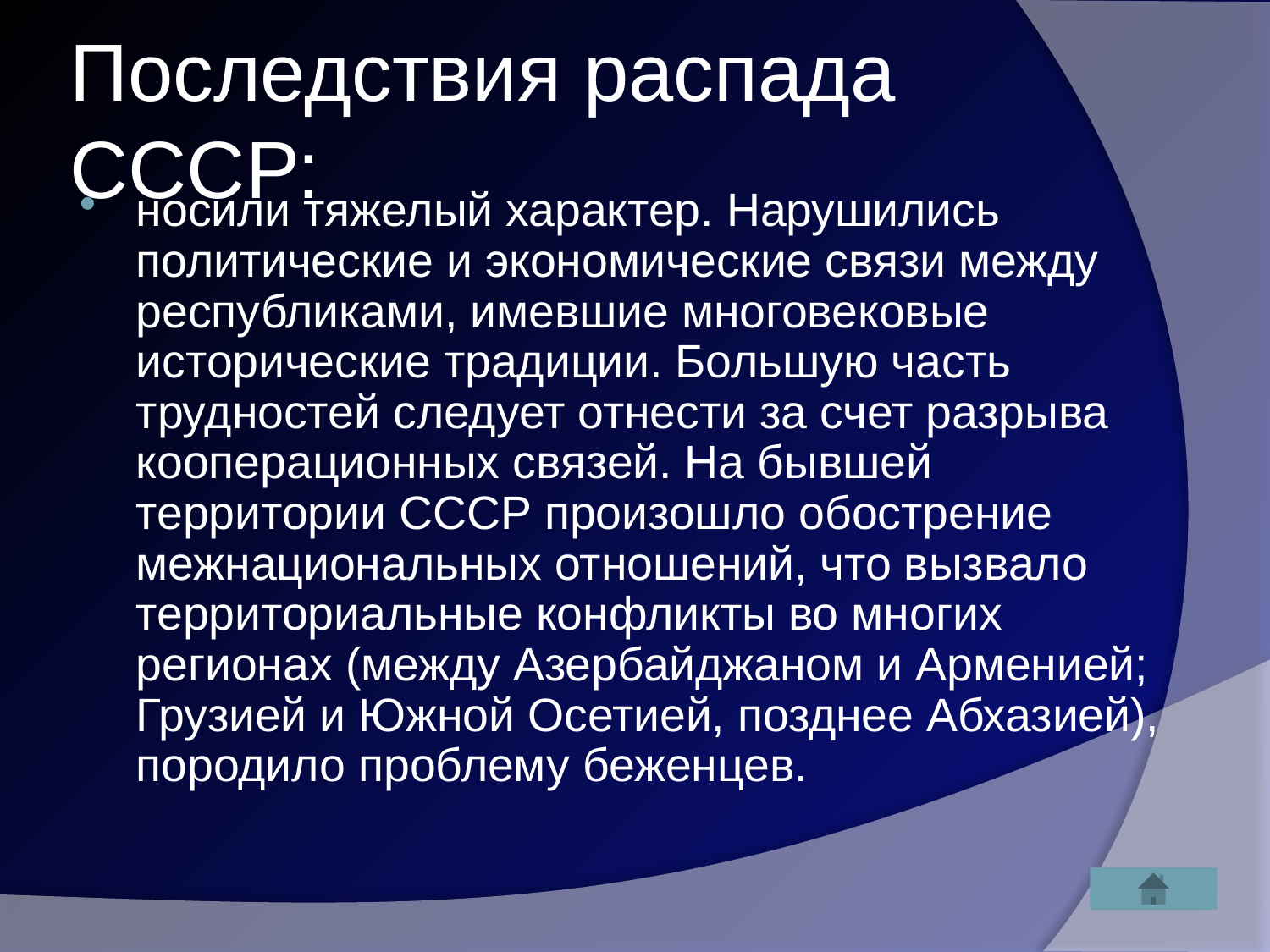

# Последствия распада СССР:
носили тяжелый характер. Нарушились политические и экономические связи между республиками, имевшие многовековые исторические традиции. Большую часть трудностей следует отнести за счет разрыва кооперационных связей. На бывшей территории СССР произошло обострение межнациональных отношений, что вызвало территориальные конфликты во многих регионах (между Азербайджаном и Арменией; Грузией и Южной Осетией, позднее Абхазией), породило проблему беженцев.